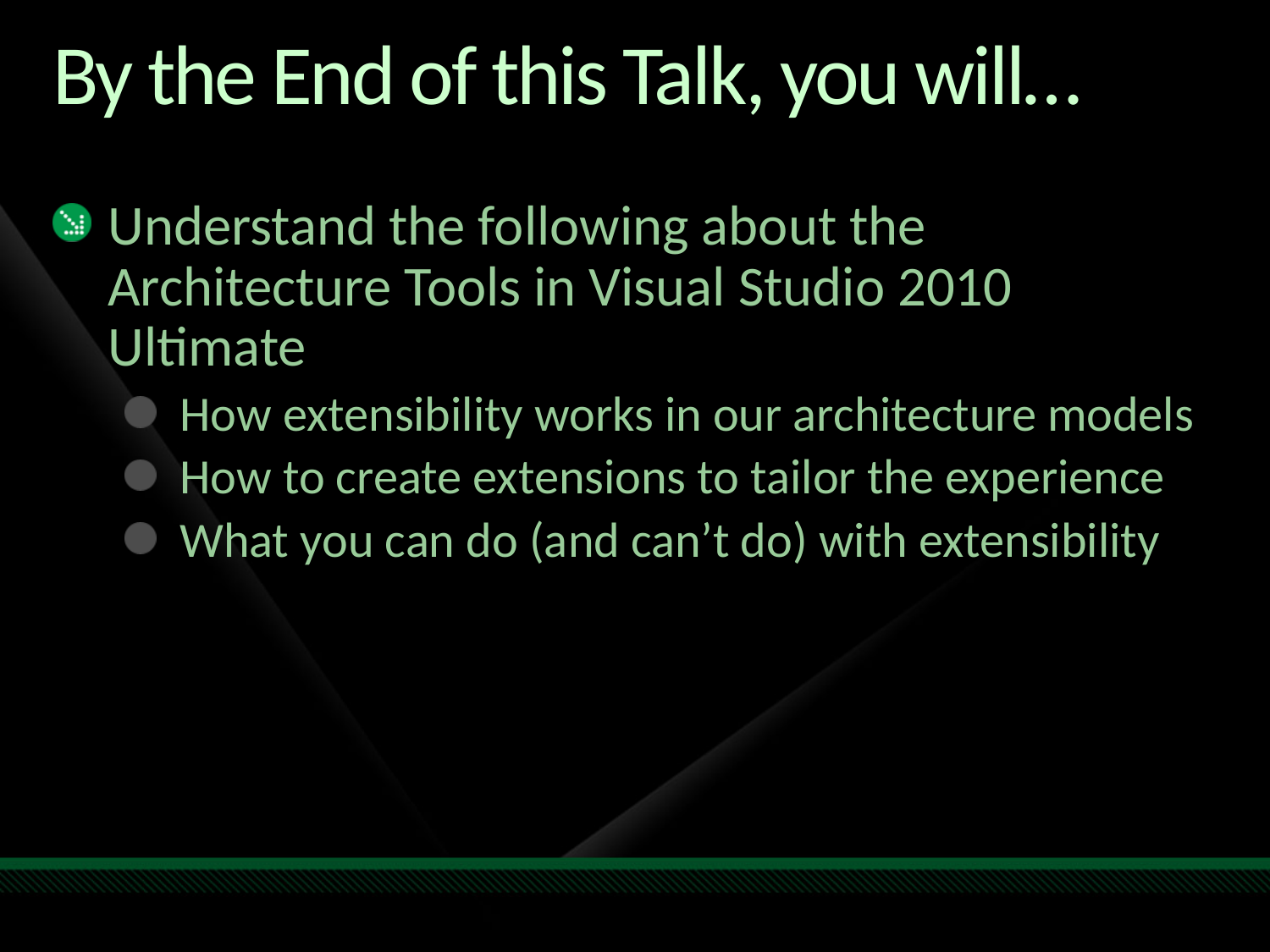

# By the End of this Talk, you will…
Understand the following about the Architecture Tools in Visual Studio 2010 Ultimate
How extensibility works in our architecture models
How to create extensions to tailor the experience
What you can do (and can’t do) with extensibility